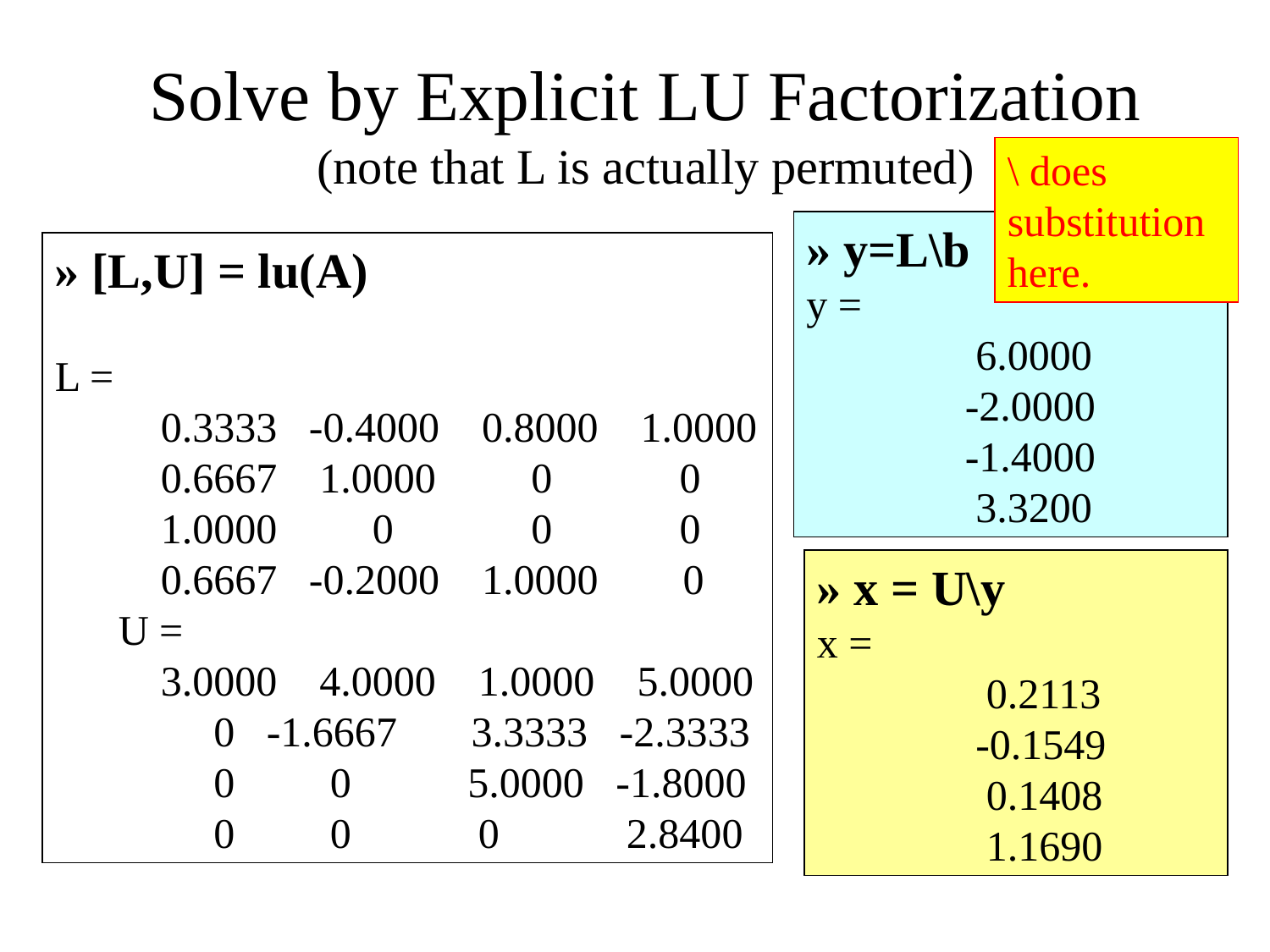

# Solve by Explicit LU Factorization (note that L is actually permuted)
\ does substitution here.
» y=L\b
y =
                6.0000
   -2.0000
   -1.4000
    3.3200
» [L,U] = lu(A)

L =
    0.3333   -0.4000    0.8000    1.0000
    0.6667    1.0000         0            0
    1.0000         0             0            0
    0.6667   -0.2000    1.0000        0
U =
    3.0000    4.0000    1.0000    5.0000
         0   -1.6667       3.3333   -2.3333
         0         0           5.0000   -1.8000
         0         0            0            2.8400
» x = U\y
x =
    0.2113
   -0.1549
    0.1408
    1.1690